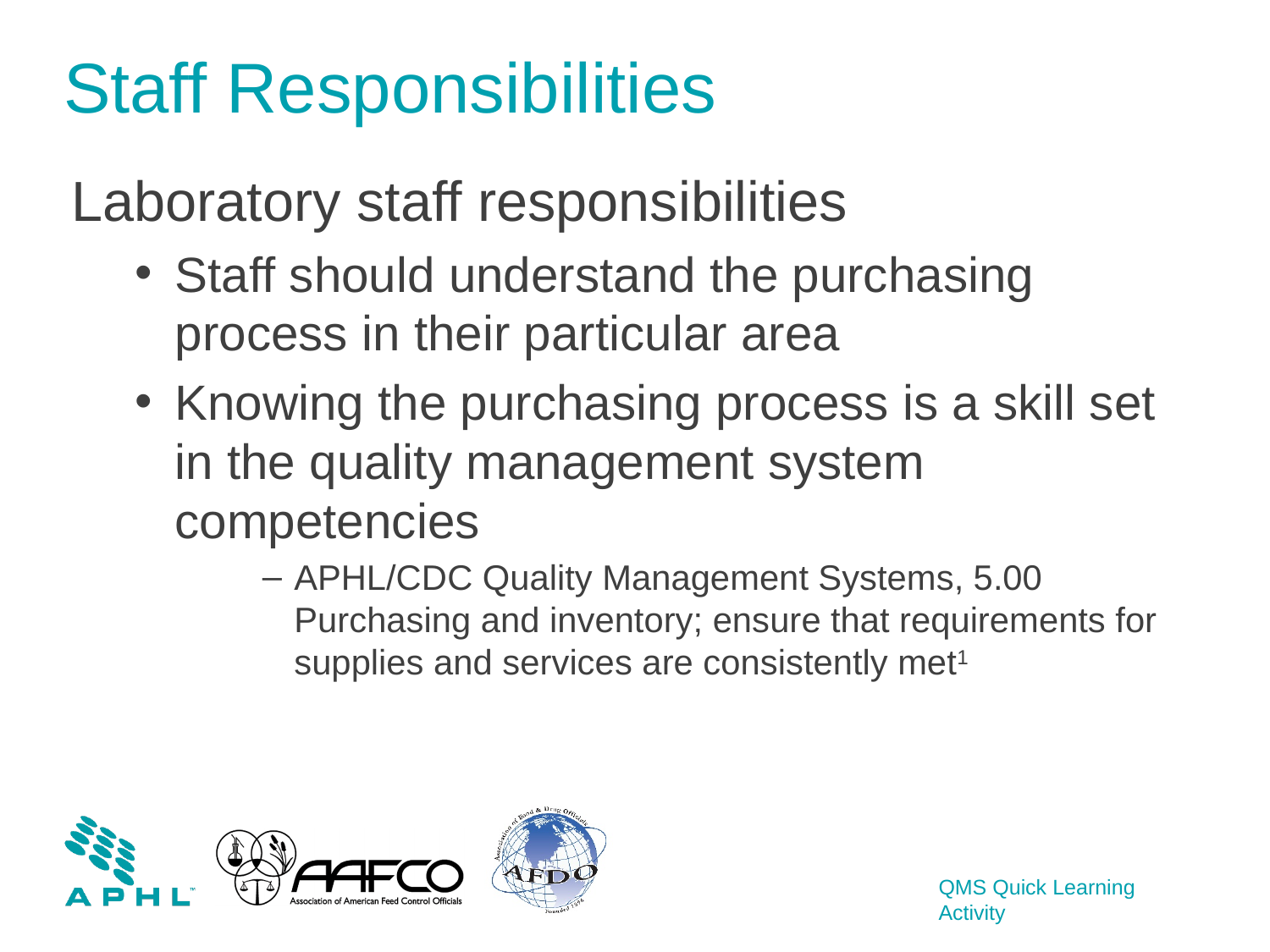

# Staff Responsibilities
Laboratory staff responsibilities
Staff should understand the purchasing process in their particular area
Knowing the purchasing process is a skill set in the quality management system competencies
APHL/CDC Quality Management Systems, 5.00 Purchasing and inventory; ensure that requirements for supplies and services are consistently met1